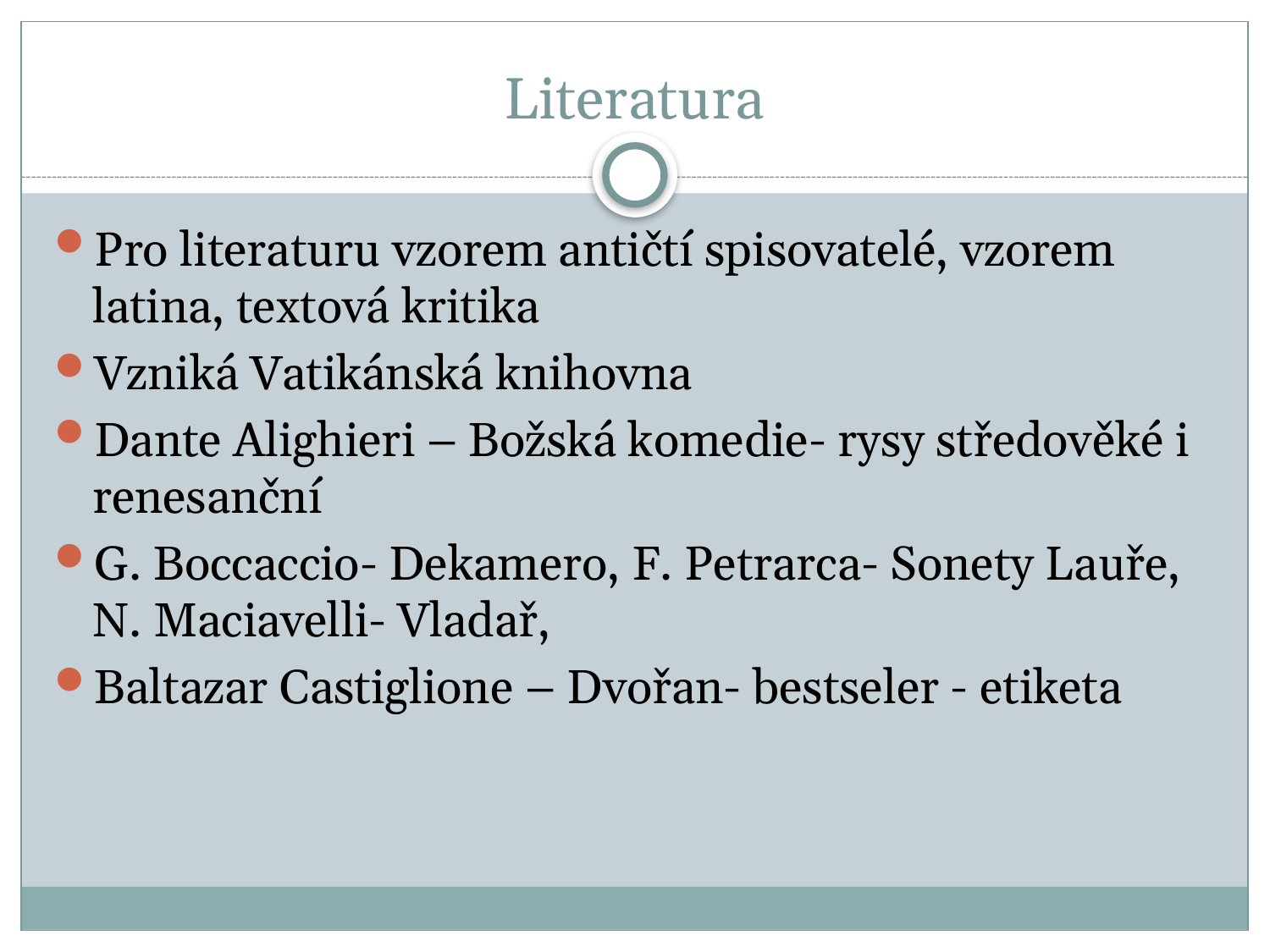

# Literatura
Pro literaturu vzorem antičtí spisovatelé, vzorem latina, textová kritika
Vzniká Vatikánská knihovna
Dante Alighieri – Božská komedie- rysy středověké i renesanční
G. Boccaccio- Dekamero, F. Petrarca- Sonety Lauře, N. Maciavelli- Vladař,
Baltazar Castiglione – Dvořan- bestseler - etiketa